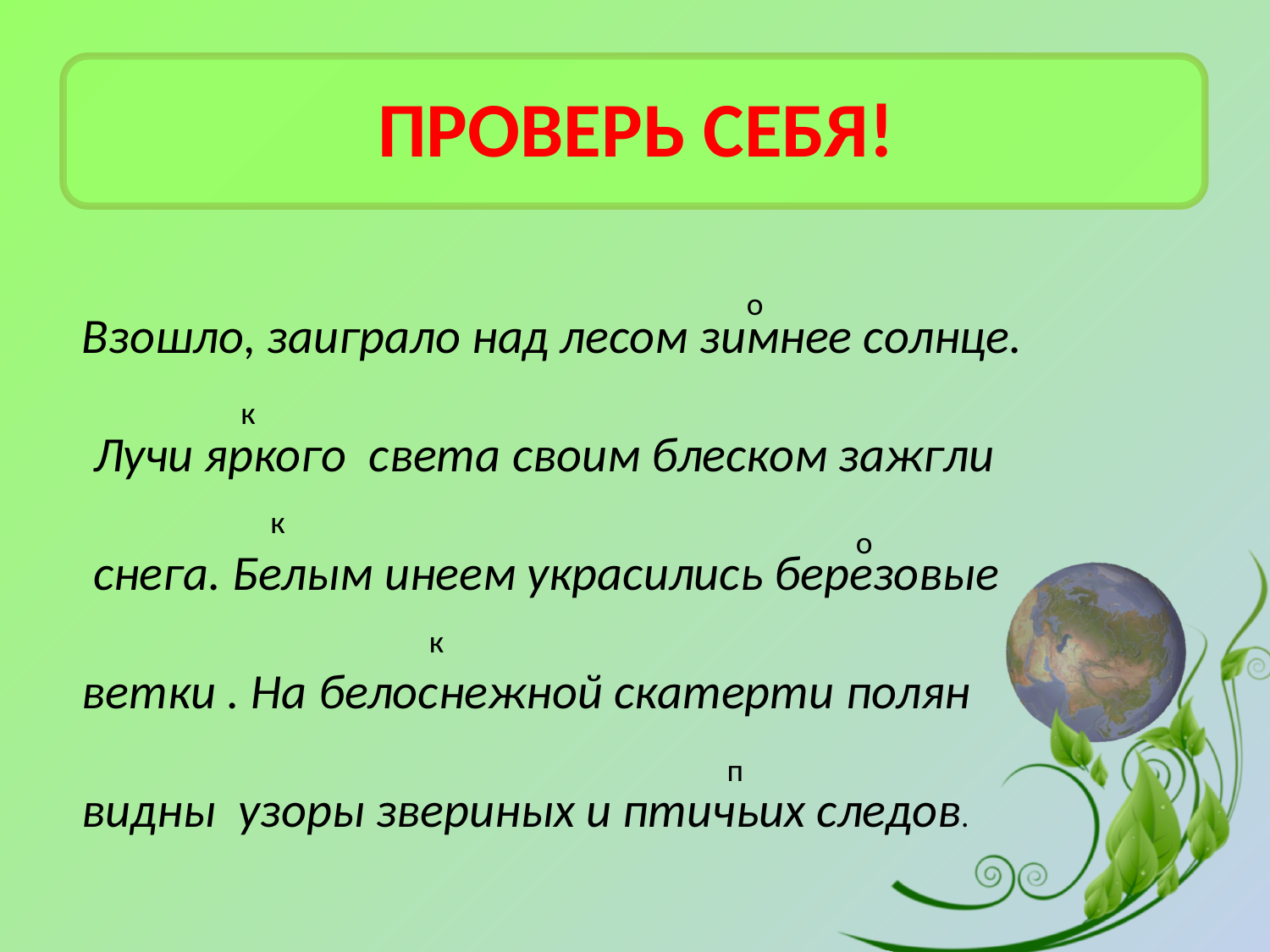

# ПРОВЕРЬ СЕБЯ!
о
Взошло, заиграло над лесом зимнее солнце.

 Лучи яркого  света своим блеском зажгли

 снега. Белым инеем украсились березовые

ветки . На белоснежной скатерти полян

видны  узоры звериных и птичьих следов.
к
к
о
к
п